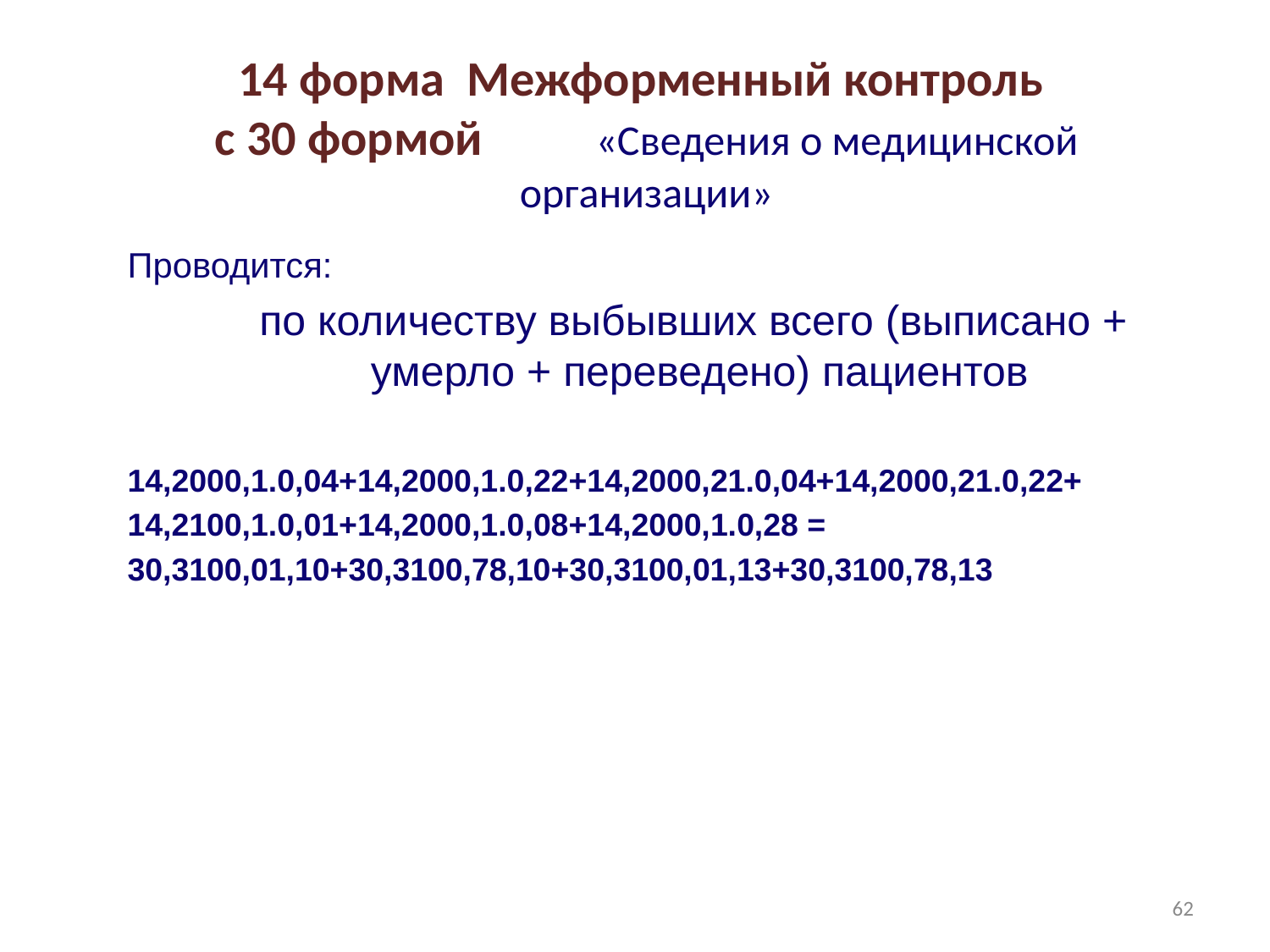

14 форма  Межформенный контроль
с 30 формой 	«Сведения о медицинской организации»
Проводится:
     по количеству выбывших всего (выписано + умерло + переведено) пациентов

14,2000,1.0,04+14,2000,1.0,22+14,2000,21.0,04+14,2000,21.0,22+
14,2100,1.0,01+14,2000,1.0,08+14,2000,1.0,28 =
30,3100,01,10+30,3100,78,10+30,3100,01,13+30,3100,78,13

62